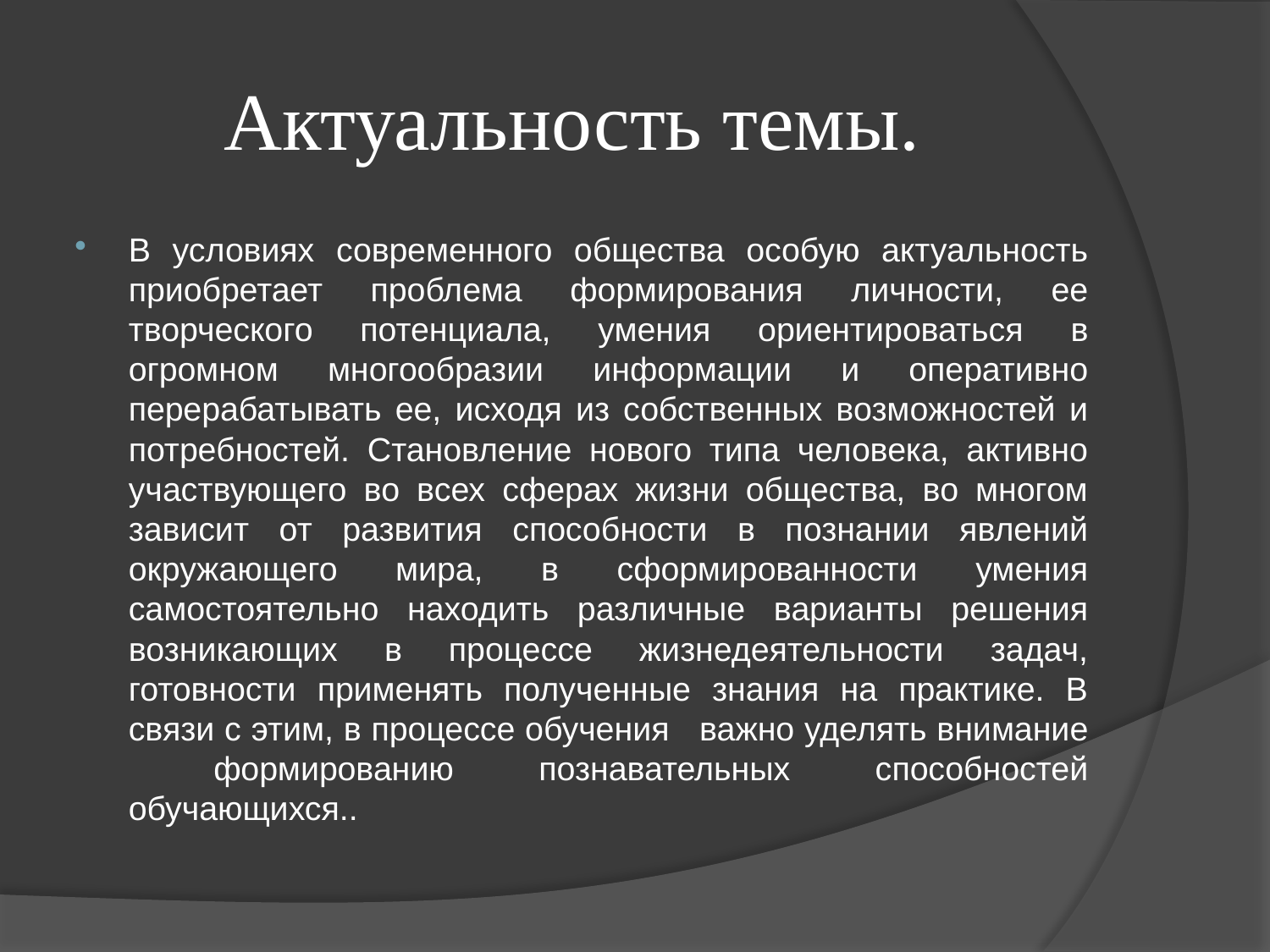

# Актуальность темы.
В условиях современного общества особую актуальность приобретает проблема формирования личности, ее творческого потенциала, умения ориентироваться в огромном многообразии информации и оперативно перерабатывать ее, исходя из собственных возможностей и потребностей. Становление нового типа человека, активно участвующего во всех сферах жизни общества, во многом зависит от развития способности в познании явлений окружающего мира, в сформированности умения самостоятельно находить различные варианты решения возникающих в процессе жизнедеятельности задач, готовности применять полученные знания на практике. В связи с этим, в процессе обучения   важно уделять внимание  формированию познавательных способностей обучающихся..